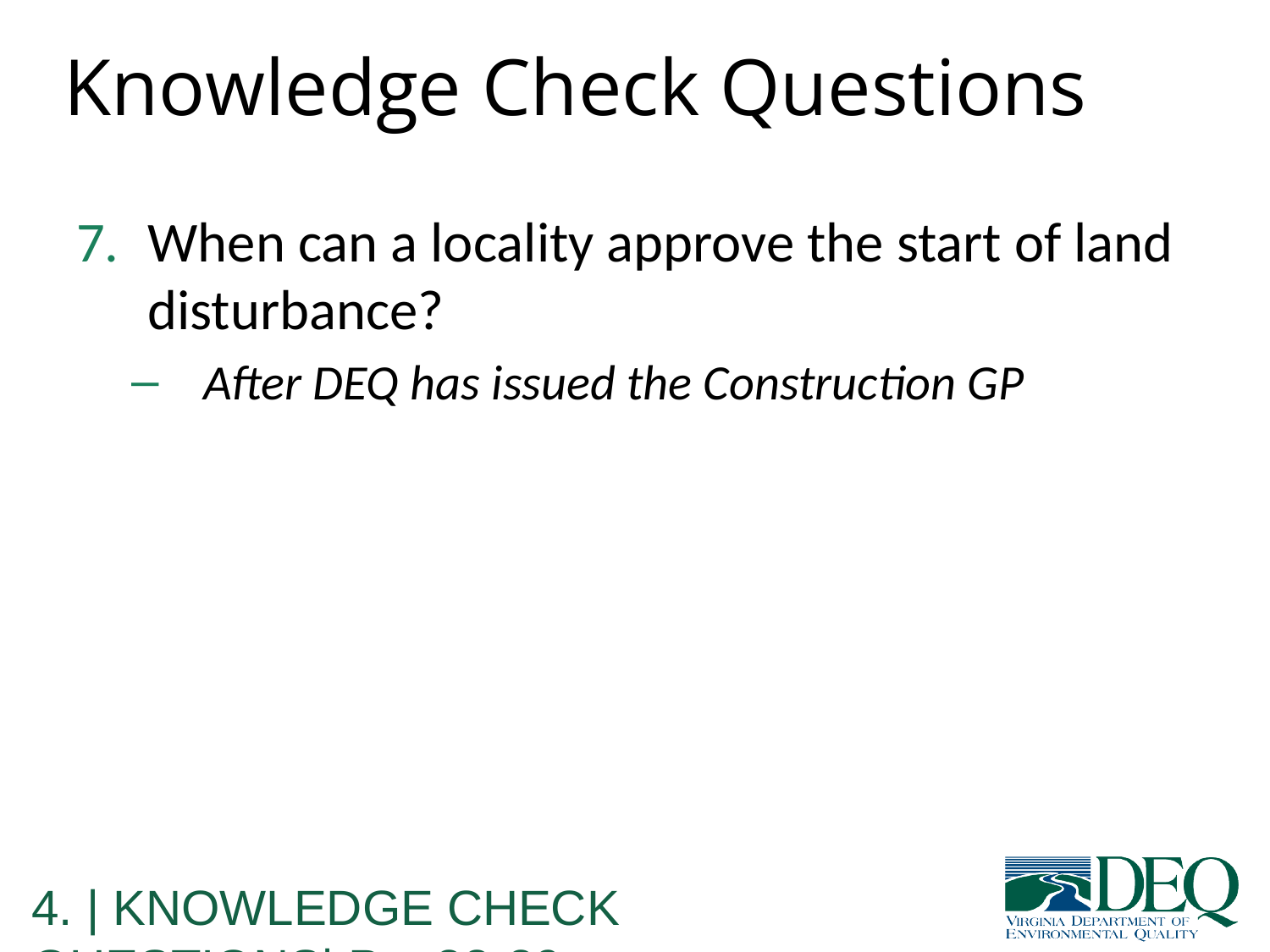

# Knowledge Check Questions
When can a locality approve the start of land disturbance?
After DEQ has issued the Construction GP

4. | KNOWLEDGE CHECK QUESTIONS| Pg. 38-39